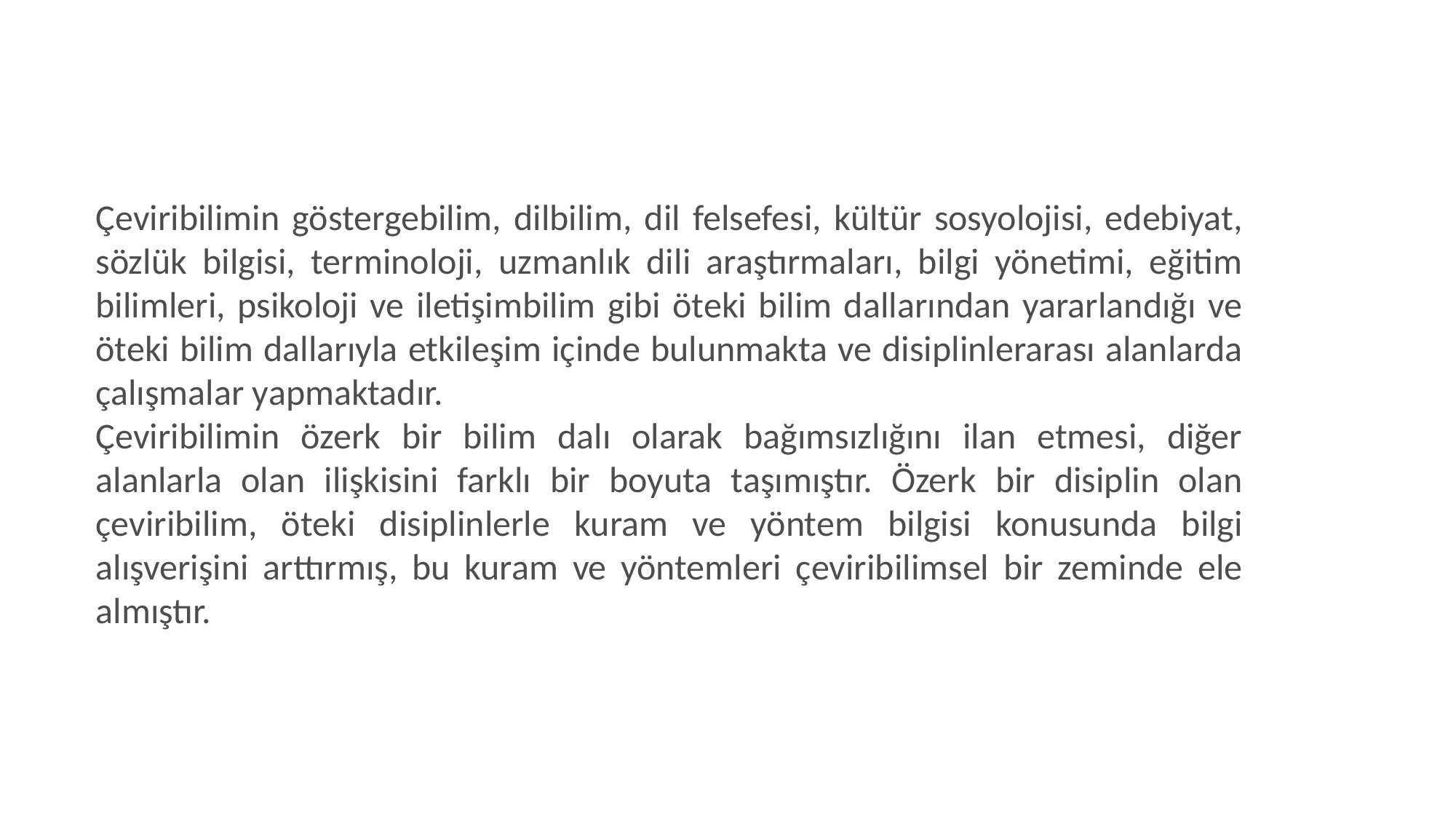

Çeviribilimin göstergebilim, dilbilim, dil felsefesi, kültür sosyolojisi, edebiyat, sözlük bilgisi, terminoloji, uzmanlık dili araştırmaları, bilgi yönetimi, eğitim bilimleri, psikoloji ve iletişimbilim gibi öteki bilim dallarından yararlandığı ve öteki bilim dallarıyla etkileşim içinde bulunmakta ve disiplinlerarası alanlarda çalışmalar yapmaktadır.
Çeviribilimin özerk bir bilim dalı olarak bağımsızlığını ilan etmesi, diğer alanlarla olan ilişkisini farklı bir boyuta taşımıştır. Özerk bir disiplin olan çeviribilim, öteki disiplinlerle kuram ve yöntem bilgisi konusunda bilgi alışverişini arttırmış, bu kuram ve yöntemleri çeviribilimsel bir zeminde ele almıştır.